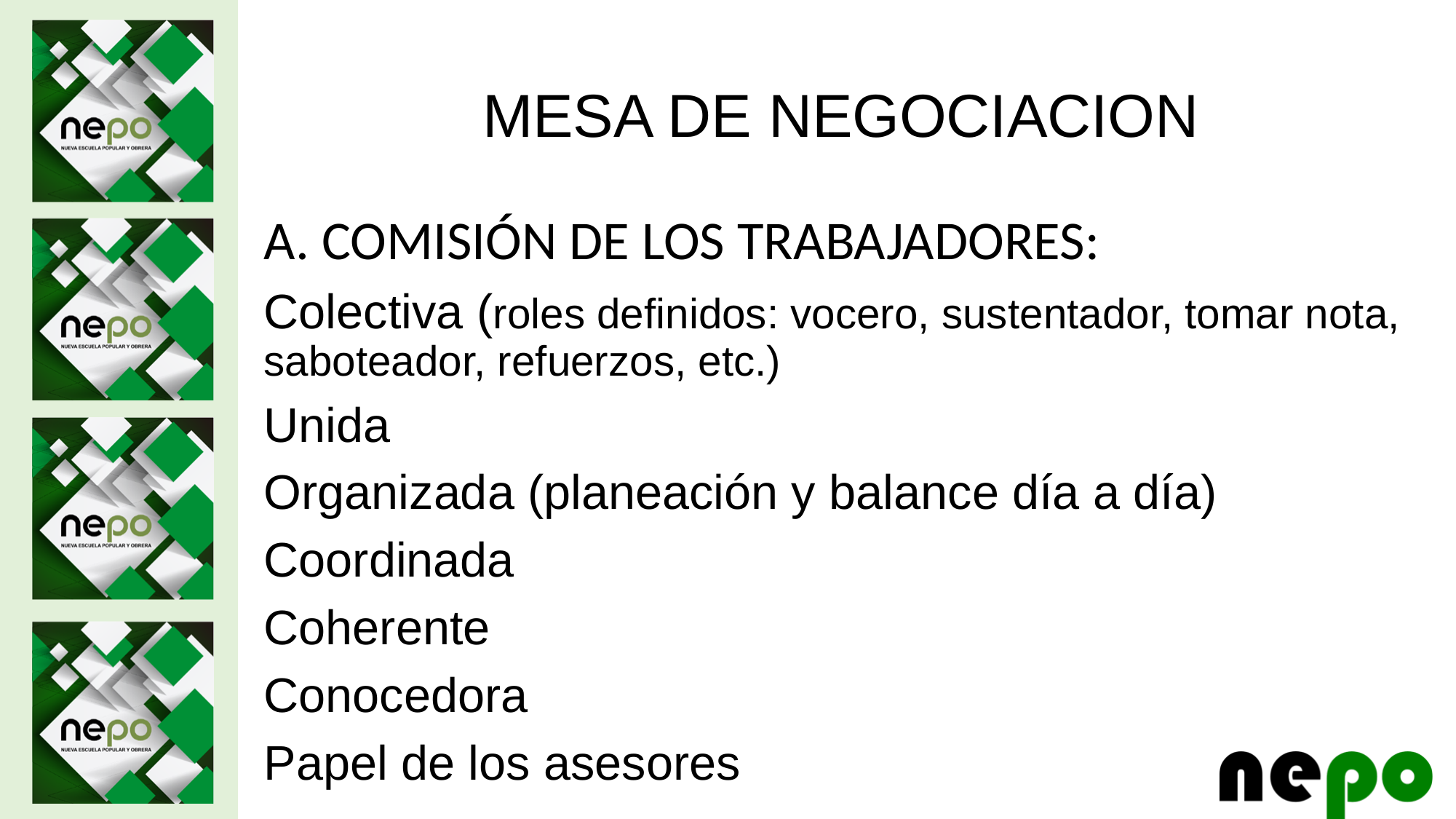

# MESA DE NEGOCIACION
A. COMISIÓN DE LOS TRABAJADORES:
Colectiva (roles definidos: vocero, sustentador, tomar nota, saboteador, refuerzos, etc.)
Unida
Organizada (planeación y balance día a día)
Coordinada
Coherente
Conocedora
Papel de los asesores